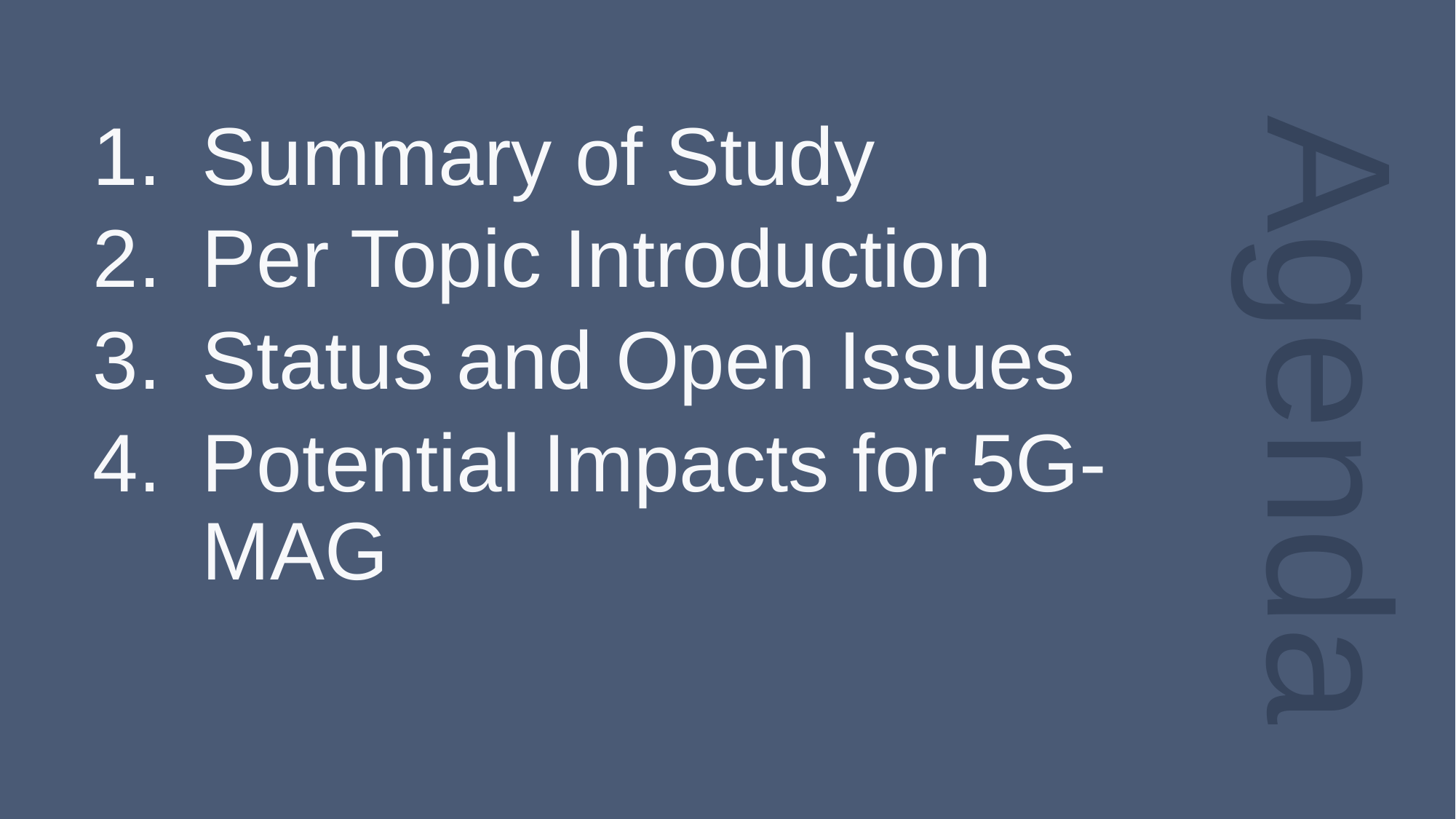

Summary of Study
Per Topic Introduction
Status and Open Issues
Potential Impacts for 5G-MAG